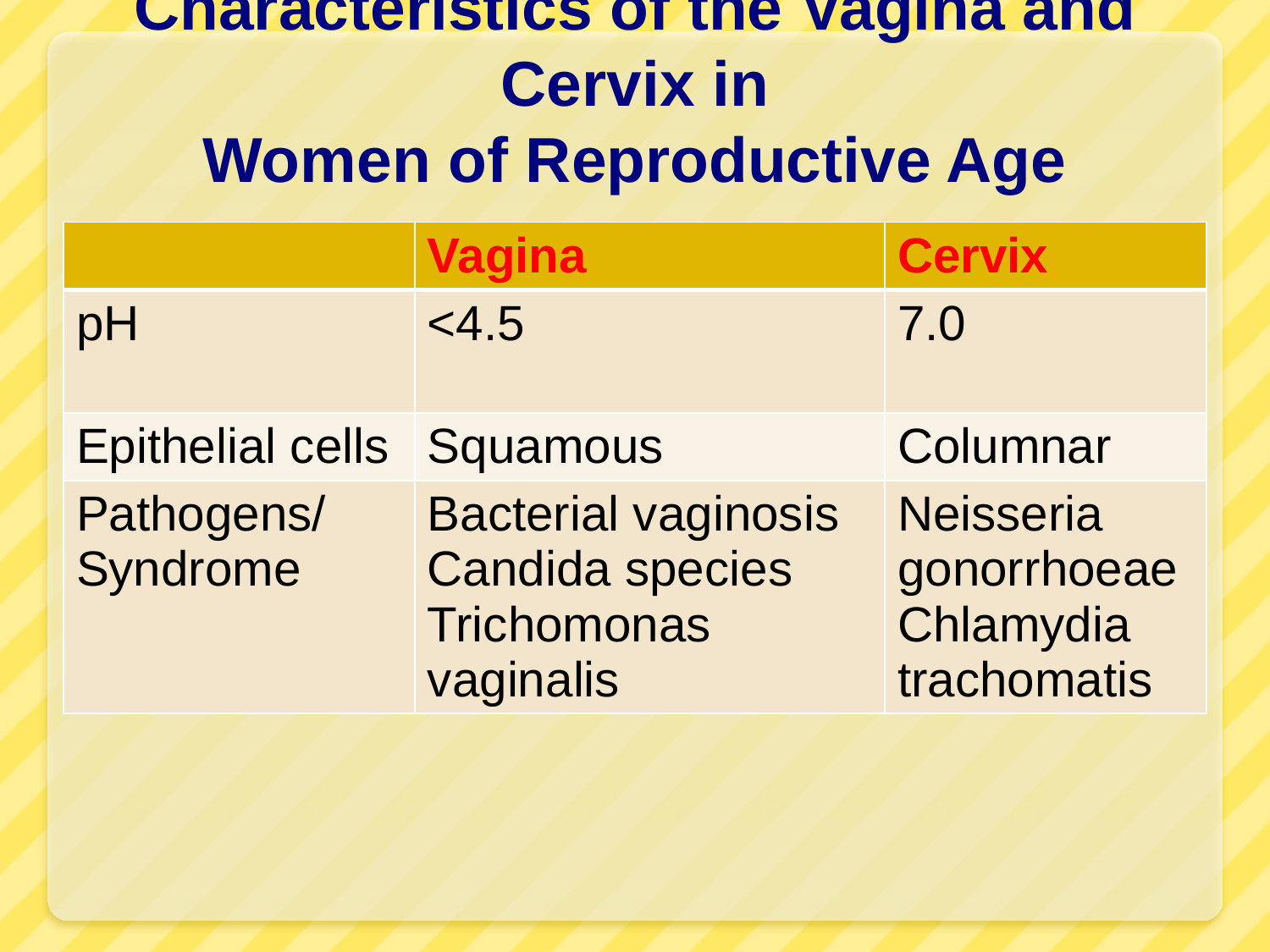

# Characteristics of the Vagina and Cervix in Women of Reproductive Age
|  | Vagina | Cervix |
| --- | --- | --- |
| pH | <4.5 | 7.0 |
| Epithelial cells | Squamous | Columnar |
| Pathogens/ Syndrome | Bacterial vaginosis Candida species Trichomonas vaginalis | Neisseria gonorrhoeae Chlamydia trachomatis |